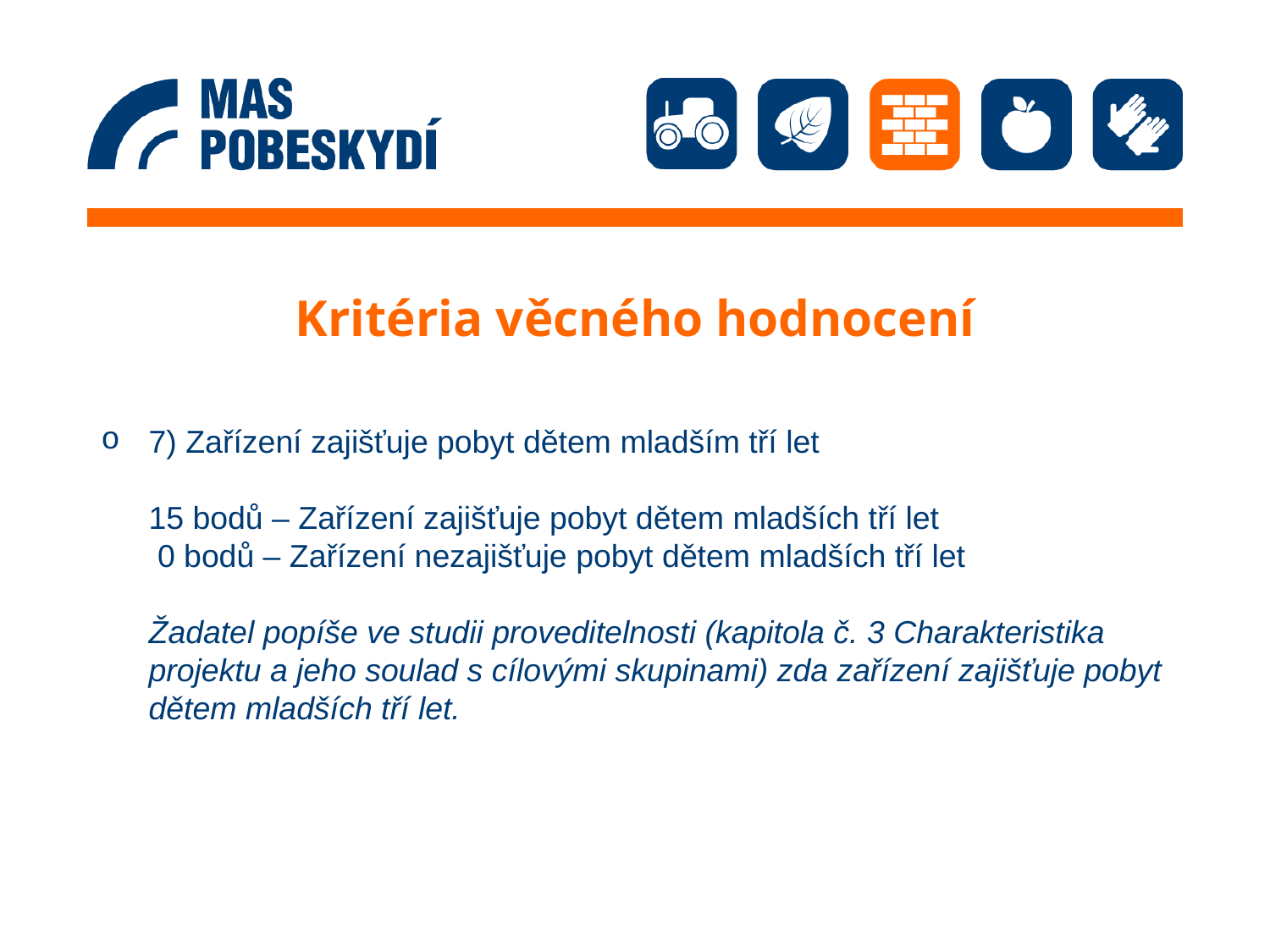

# Kritéria věcného hodnocení
7) Zařízení zajišťuje pobyt dětem mladším tří let

	15 bodů – Zařízení zajišťuje pobyt dětem mladších tří let
	 0 bodů – Zařízení nezajišťuje pobyt dětem mladších tří let

	Žadatel popíše ve studii proveditelnosti (kapitola č. 3 Charakteristika projektu a jeho soulad s cílovými skupinami) zda zařízení zajišťuje pobyt dětem mladších tří let.